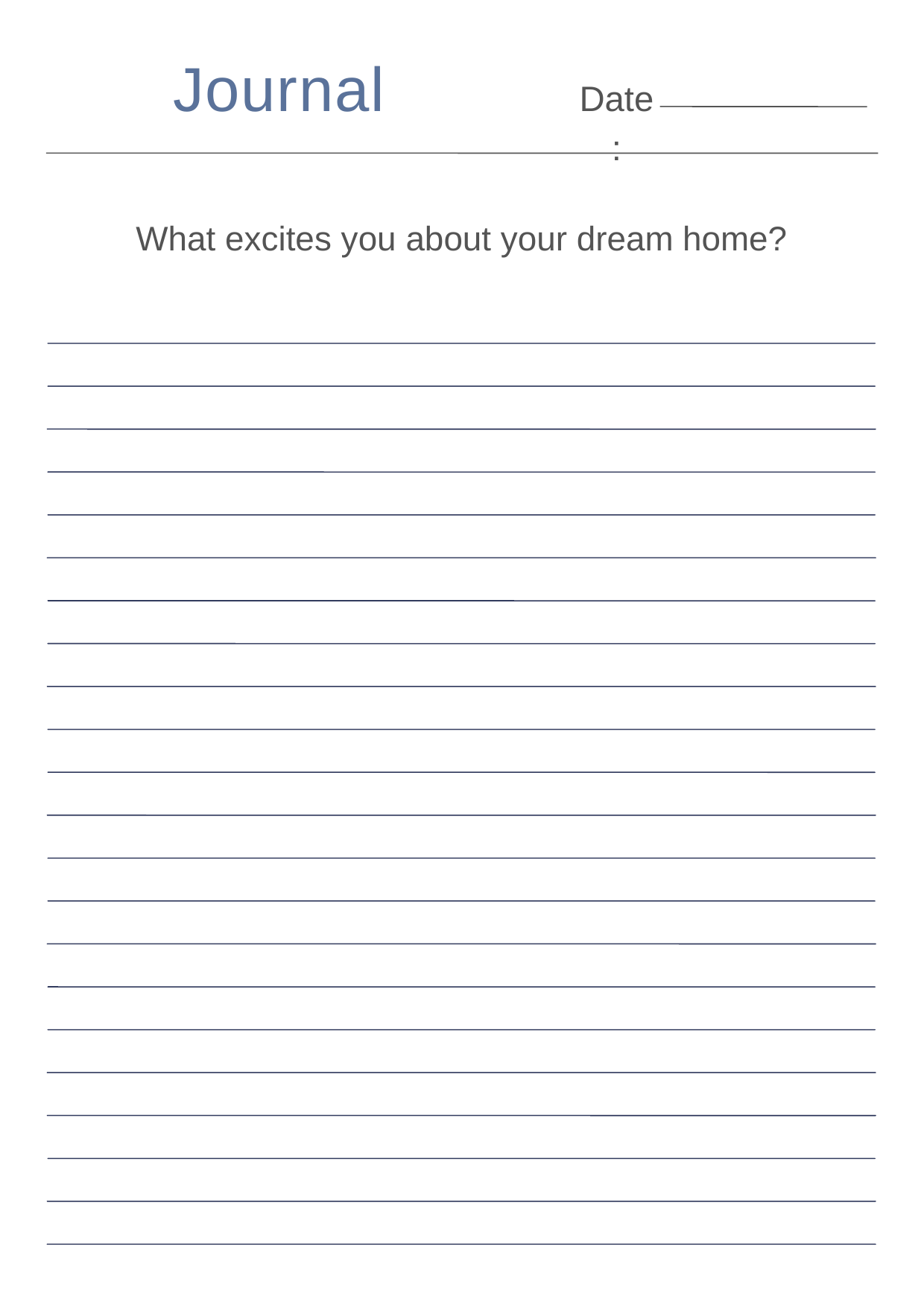

Journal
Date:

What excites you about your dream home?